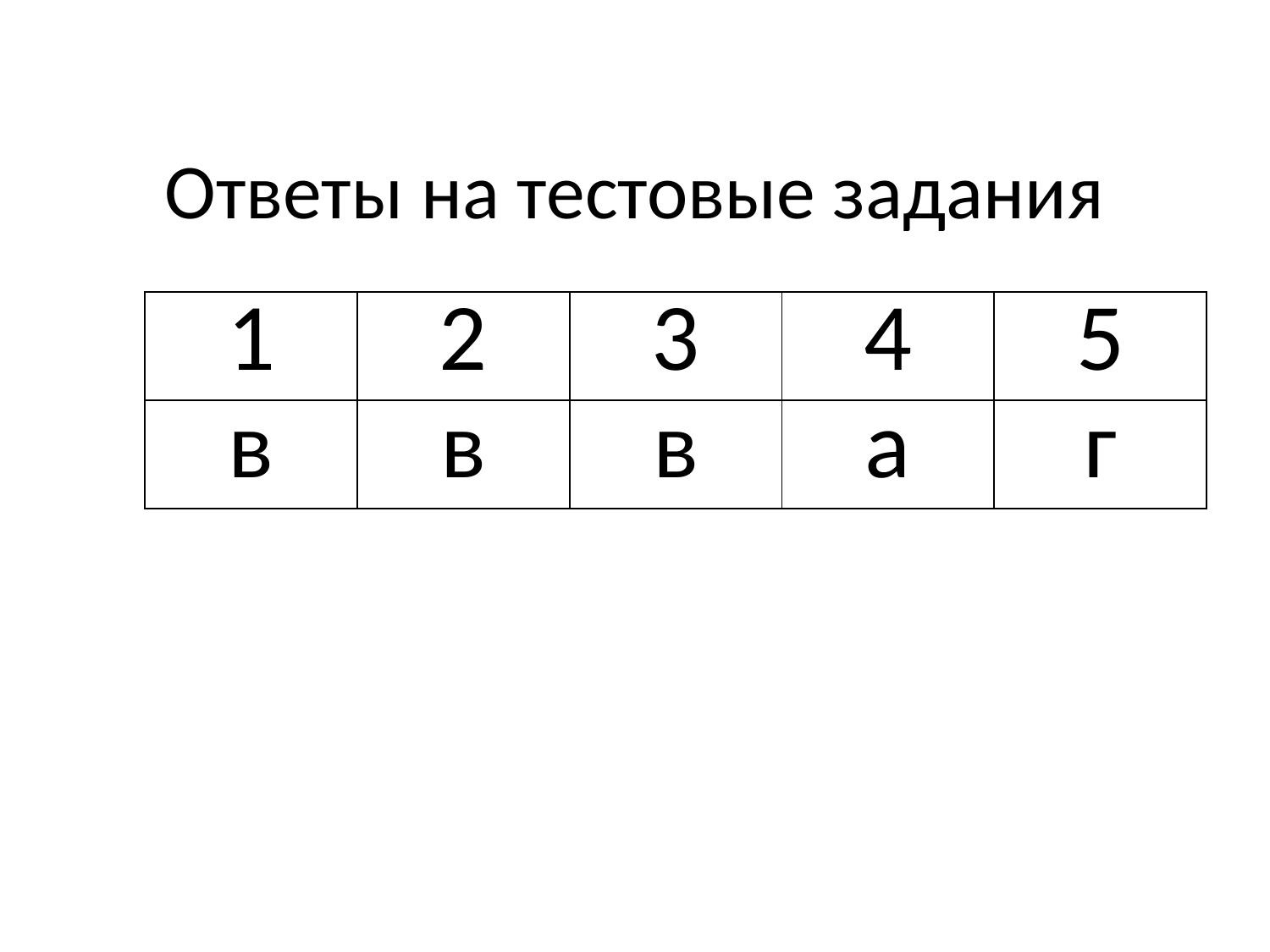

# Ответы на тестовые задания
| 1 | 2 | 3 | 4 | 5 |
| --- | --- | --- | --- | --- |
| в | в | в | а | г |